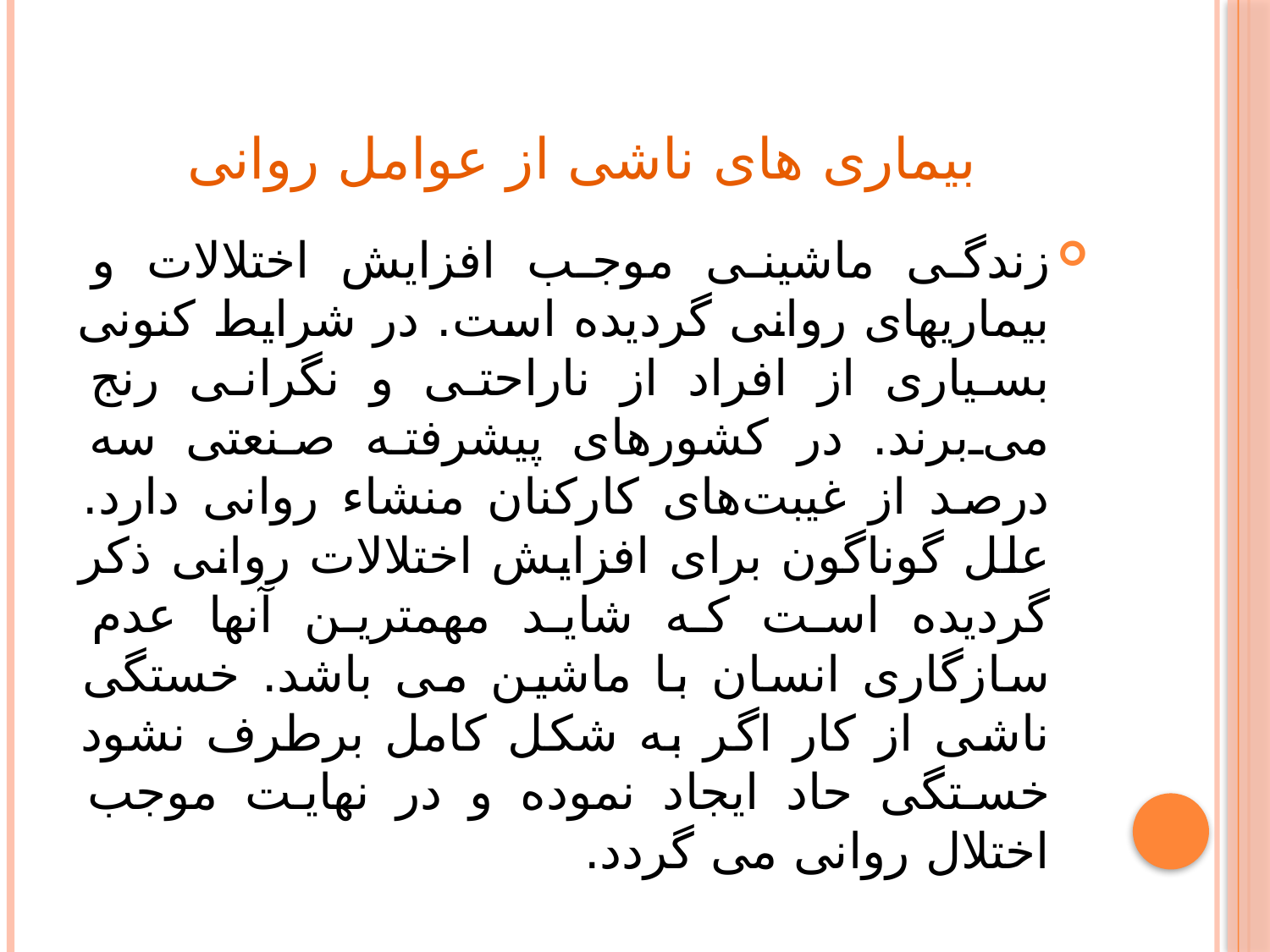

# بیماری های ناشی از عوامل روانی
زندگی ماشینی موجب افزایش اختلالات و بیماریهای روانی گردیده است. در شرایط کنونی بسیاری از افراد از ناراحتی و نگرانی رنج می‌برند. در کشورهای پیشرفته صنعتی سه درصد از غیبت‌های کارکنان منشاء روانی دارد. علل گوناگون برای افزایش اختلالات روانی ذکر گردیده است که شاید مهمترین آنها عدم سازگاری انسان با ماشین می باشد. خستگی ناشی از کار اگر به شکل کامل برطرف نشود خستگی حاد ایجاد نموده و در نهایت موجب اختلال روانی می گردد.